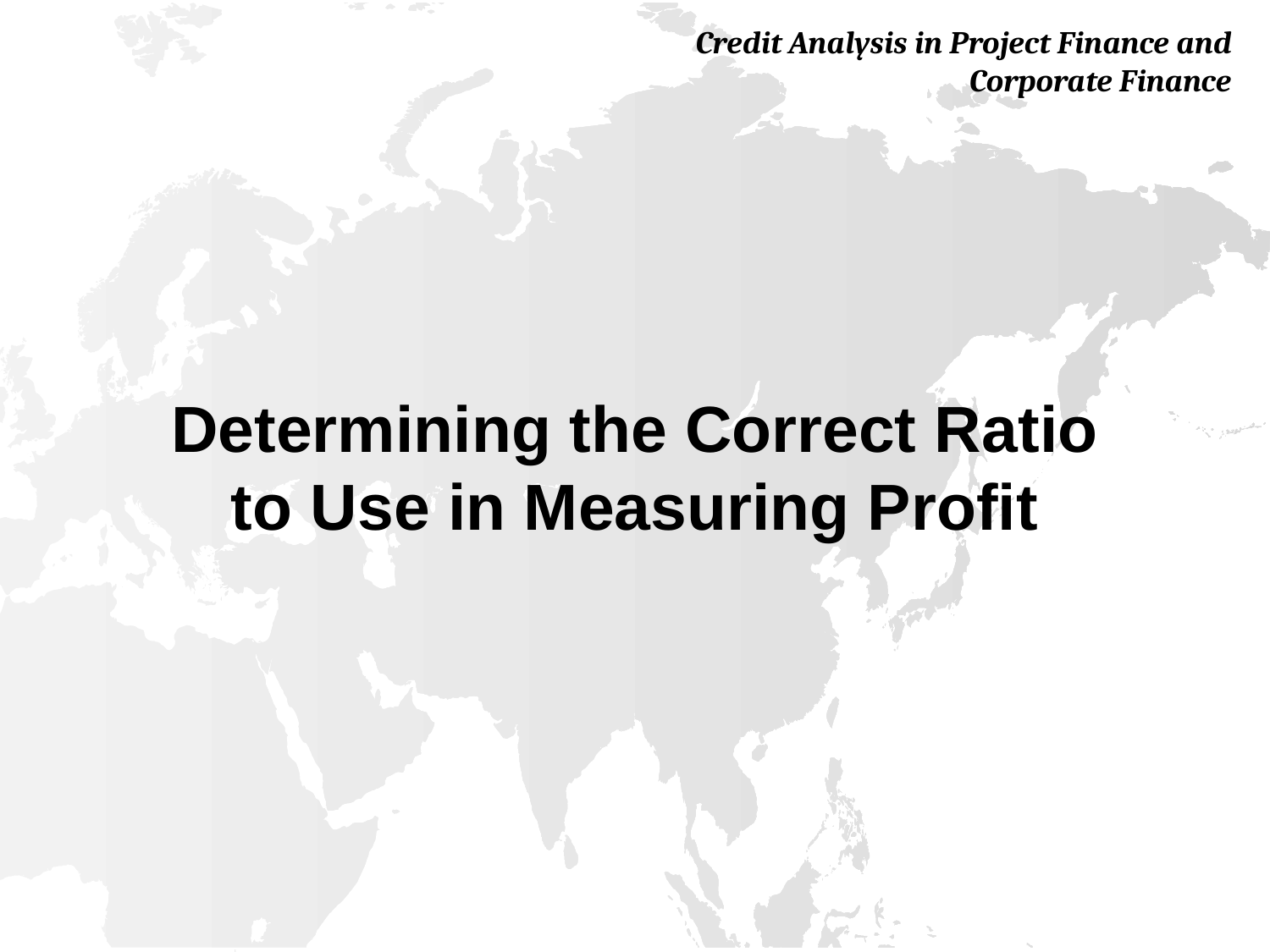

# Determining the Correct Ratio to Use in Measuring Profit